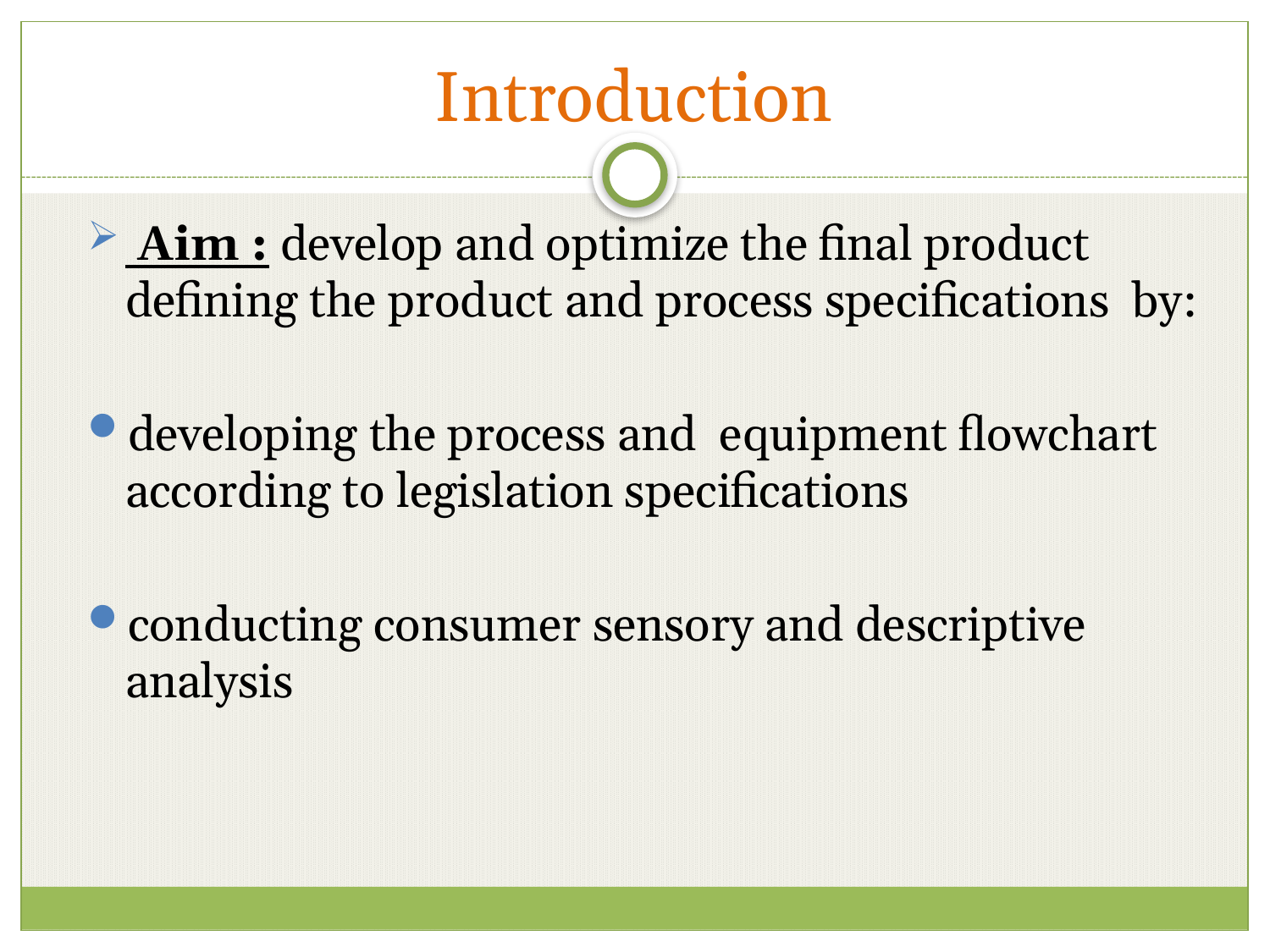

# Introduction
 Aim : develop and optimize the final product  defining the product and process specifications  by:

developing the process and  equipment flowchart according to legislation specifications

conducting consumer sensory and descriptive analysis